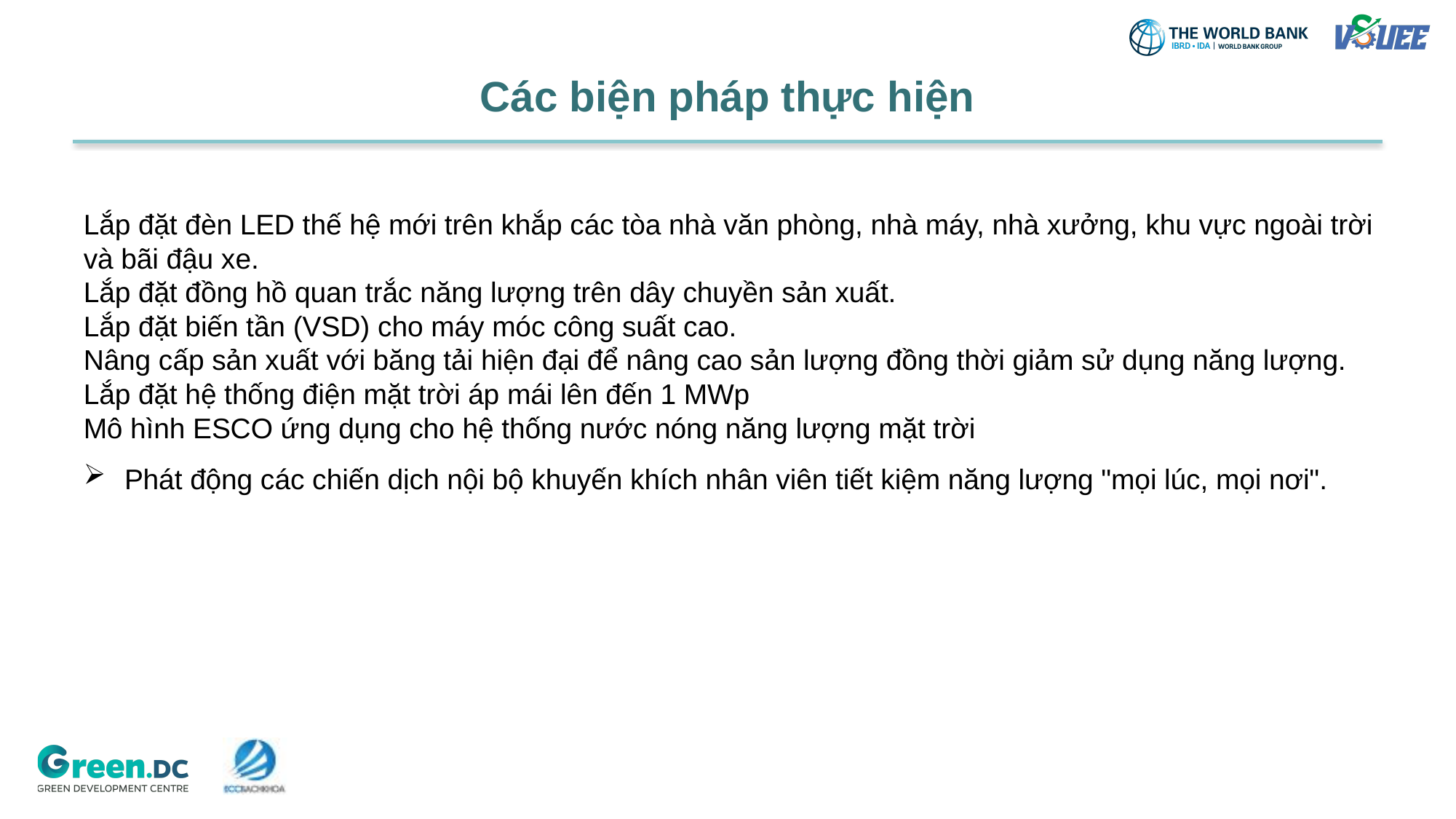

# Các biện pháp thực hiện
Lắp đặt đèn LED thế hệ mới trên khắp các tòa nhà văn phòng, nhà máy, nhà xưởng, khu vực ngoài trời và bãi đậu xe.
Lắp đặt đồng hồ quan trắc năng lượng trên dây chuyền sản xuất.
Lắp đặt biến tần (VSD) cho máy móc công suất cao.
Nâng cấp sản xuất với băng tải hiện đại để nâng cao sản lượng đồng thời giảm sử dụng năng lượng.
Lắp đặt hệ thống điện mặt trời áp mái lên đến 1 MWp
Mô hình ESCO ứng dụng cho hệ thống nước nóng năng lượng mặt trời
Phát động các chiến dịch nội bộ khuyến khích nhân viên tiết kiệm năng lượng "mọi lúc, mọi nơi".